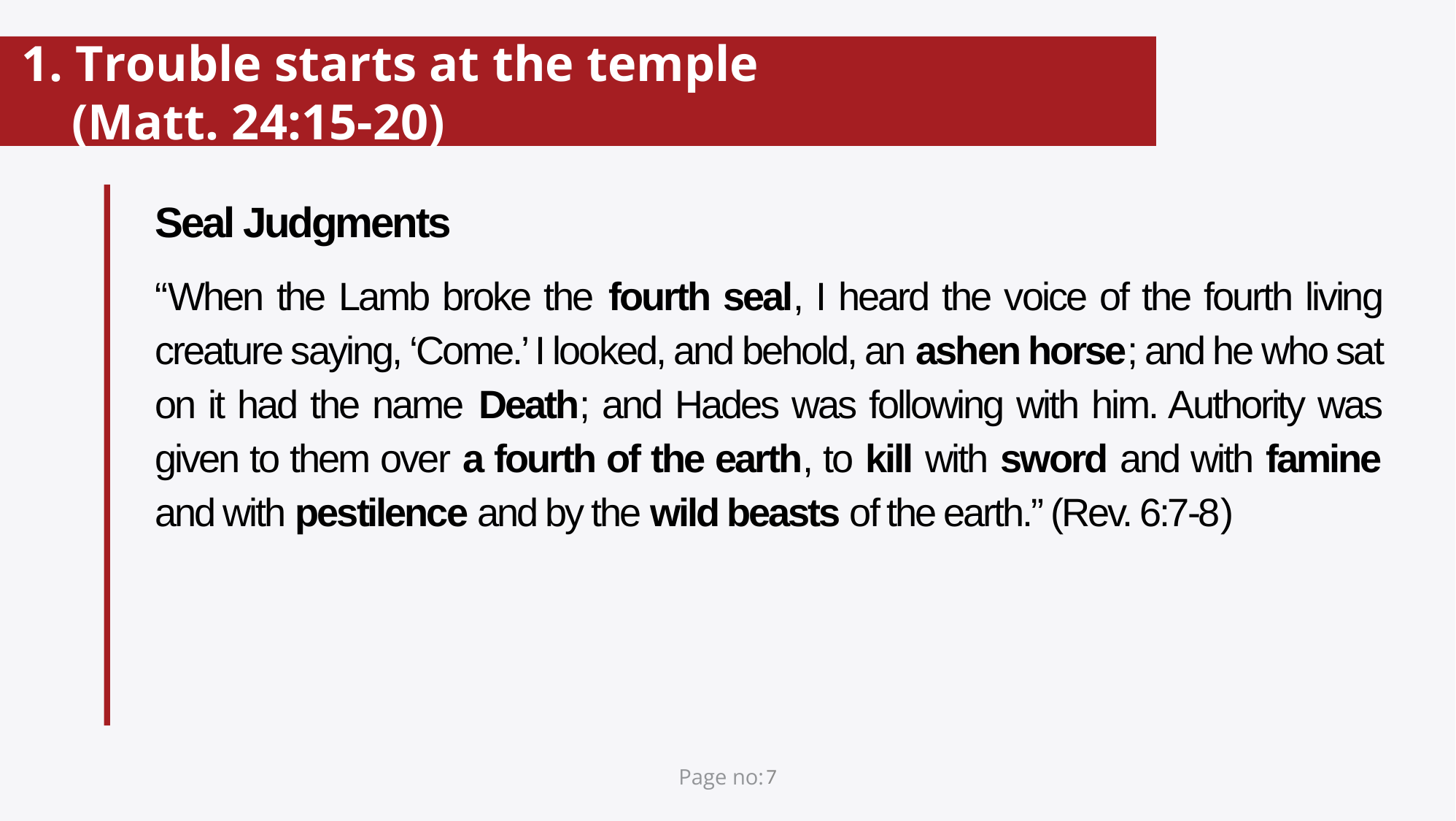

# 1. Trouble starts at the temple (Matt. 24:15-20)
Seal Judgments
“When the Lamb broke the fourth seal, I heard the voice of the fourth living creature saying, ‘Come.’ I looked, and behold, an ashen horse; and he who sat on it had the name Death; and Hades was following with him. Authority was given to them over a fourth of the earth, to kill with sword and with famine and with pestilence and by the wild beasts of the earth.” (Rev. 6:7-8)